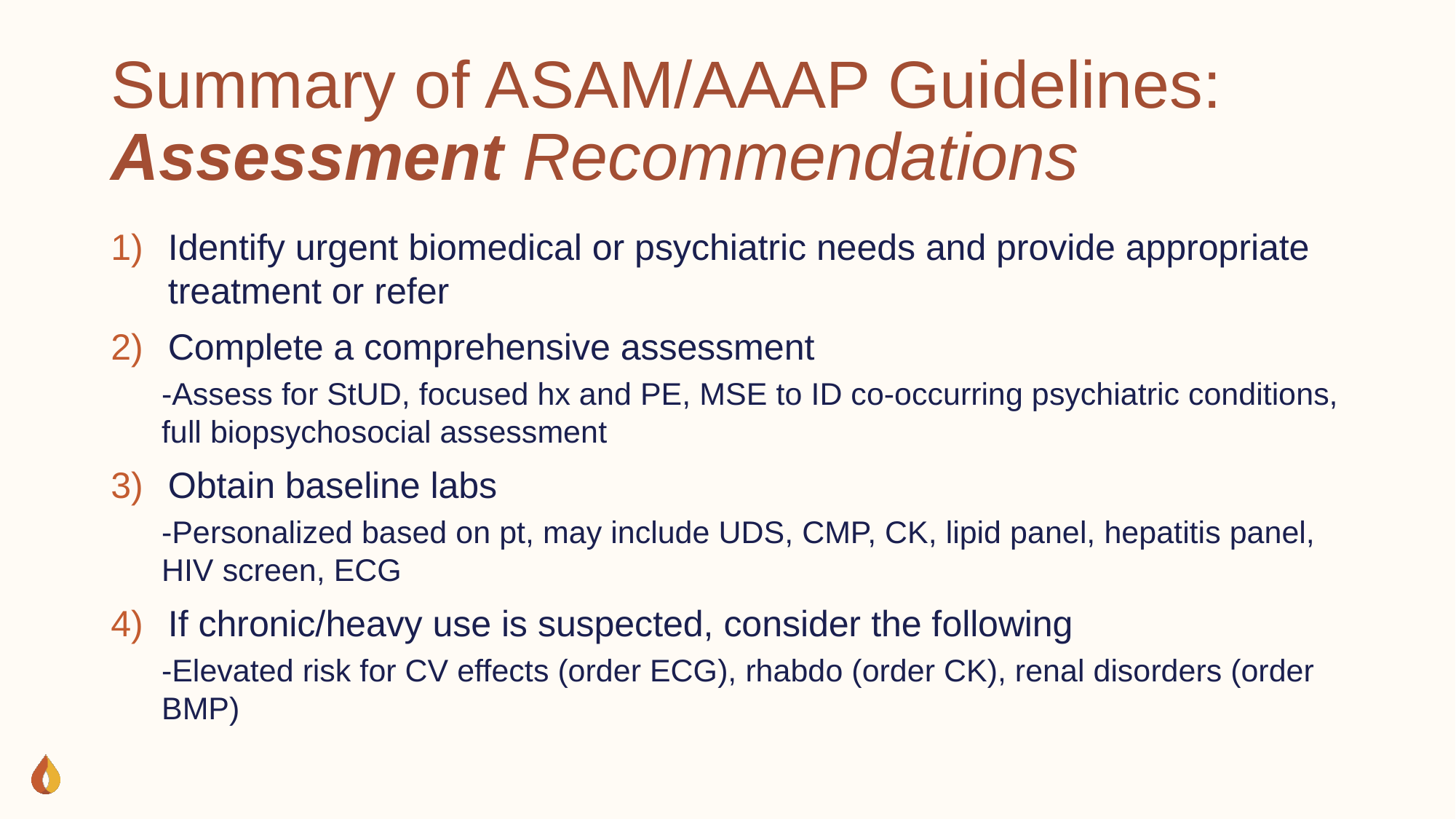

# Summary of ASAM/AAAP Guidelines: Assessment Recommendations
Identify urgent biomedical or psychiatric needs and provide appropriate treatment or refer
Complete a comprehensive assessment
-Assess for StUD, focused hx and PE, MSE to ID co-occurring psychiatric conditions, full biopsychosocial assessment
Obtain baseline labs
-Personalized based on pt, may include UDS, CMP, CK, lipid panel, hepatitis panel, HIV screen, ECG
If chronic/heavy use is suspected, consider the following
-Elevated risk for CV effects (order ECG), rhabdo (order CK), renal disorders (order BMP)